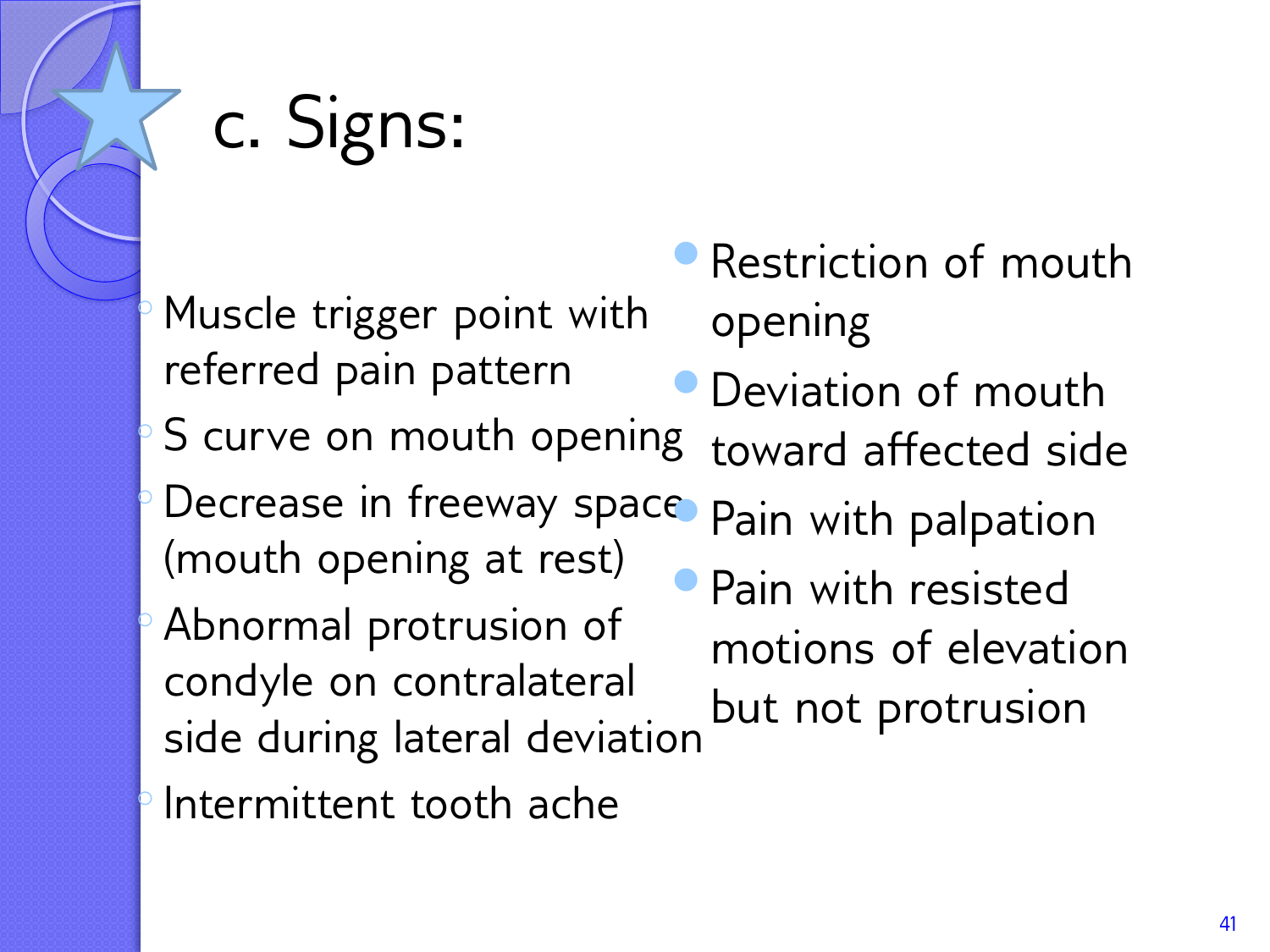

# c. Signs:

Restriction of mouth opening
Deviation of mouth toward affected side
Pain with palpation
Pain with resisted motions of elevation but not protrusion
Muscle trigger point with referred pain pattern
S curve on mouth opening
Decrease in freeway space (mouth opening at rest)
Abnormal protrusion of condyle on contralateral side during lateral deviation
Intermittent tooth ache

41